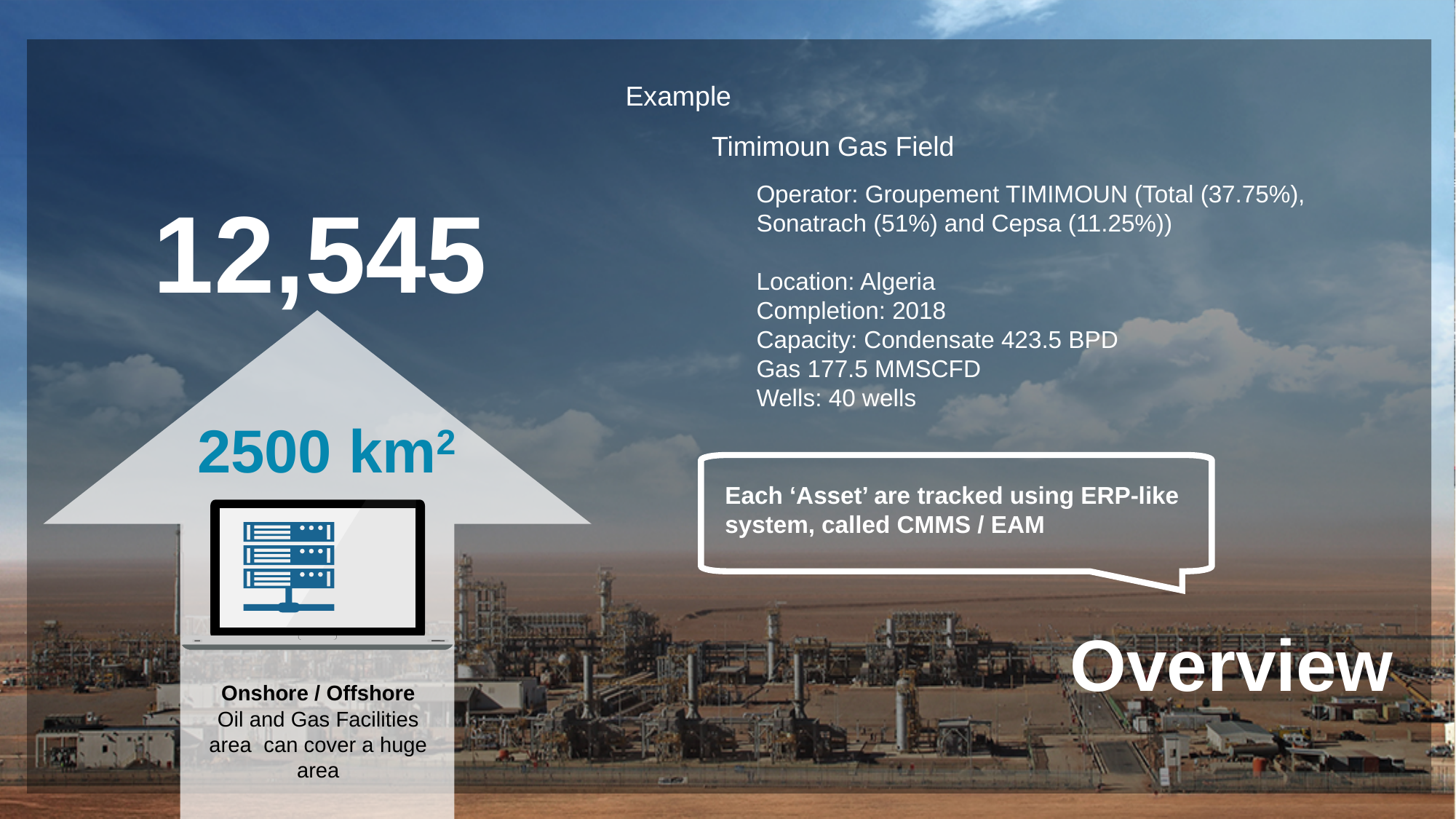

Example
Timimoun Gas Field
Operator: Groupement TIMIMOUN (Total (37.75%), Sonatrach (51%) and Cepsa (11.25%))

Location: Algeria
Completion: 2018
Capacity: Condensate 423.5 BPD
Gas 177.5 MMSCFD
Wells: 40 wells
12,545

2500 km2
Each ‘Asset’ are tracked using ERP-like system, called CMMS / EAM

Overview
Onshore / Offshore
Oil and Gas Facilities area  can cover a huge area